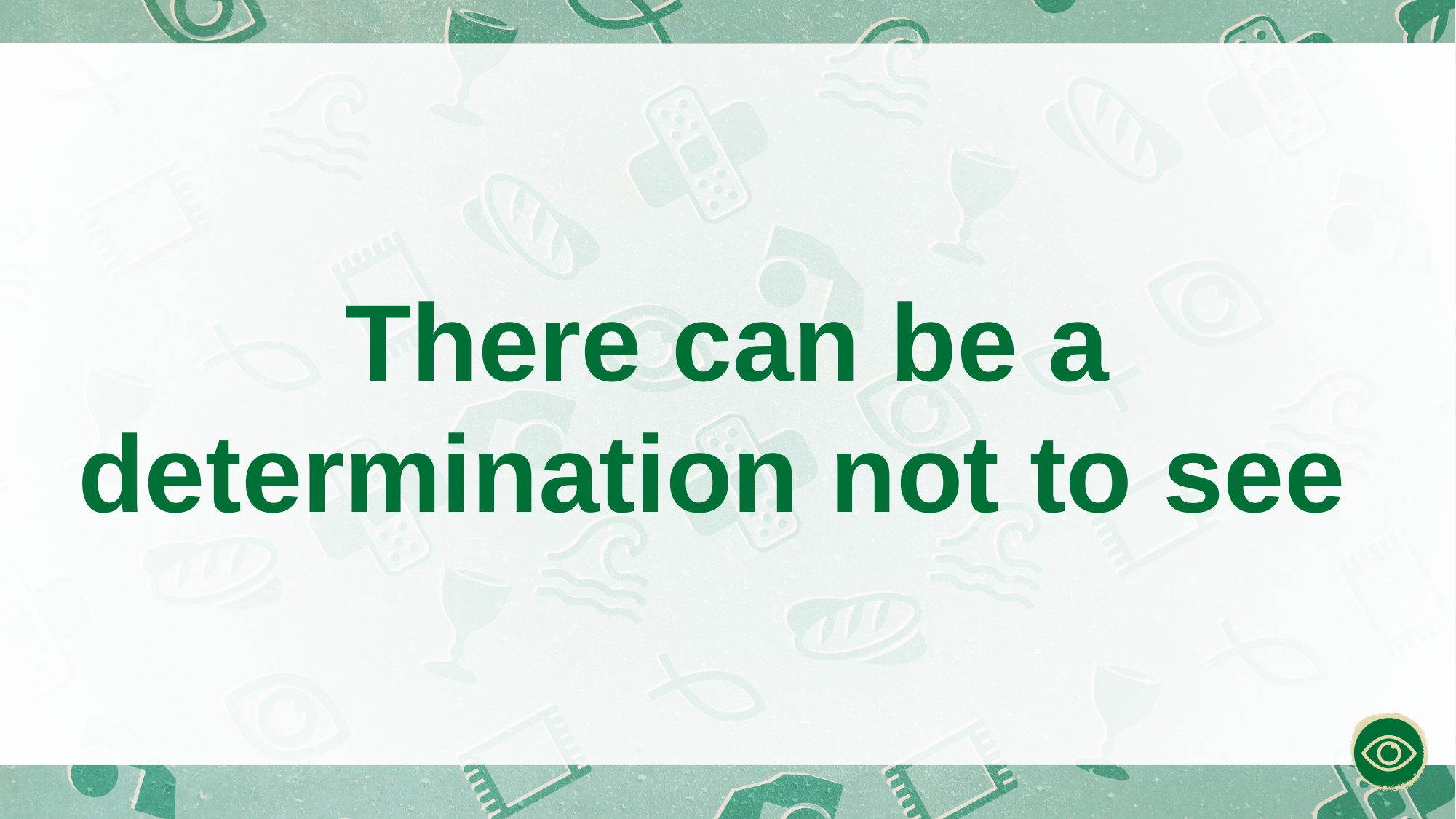

There can be a determination not to see